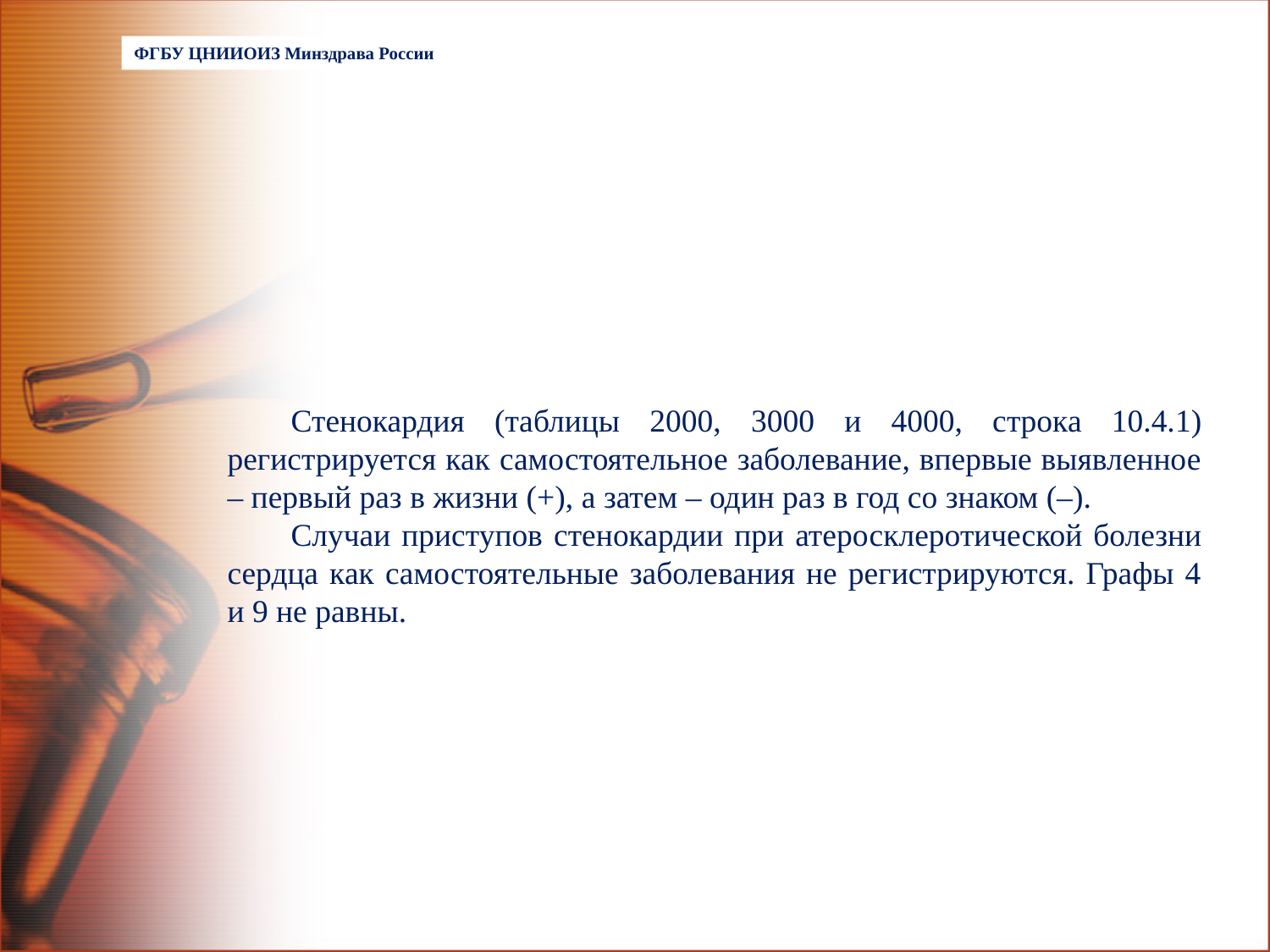

ФГБУ ЦНИИОИЗ Минздрава России

Стенокардия (таблицы 2000, 3000 и 4000, строка 10.4.1) регистрируется как самостоятельное заболевание, впервые выявленное – первый раз в жизни (+), а затем – один раз в год со знаком (–).
Случаи приступов стенокардии при атеросклеротической болезни сердца как самостоятельные заболевания не регистрируются. Графы 4 и 9 не равны.